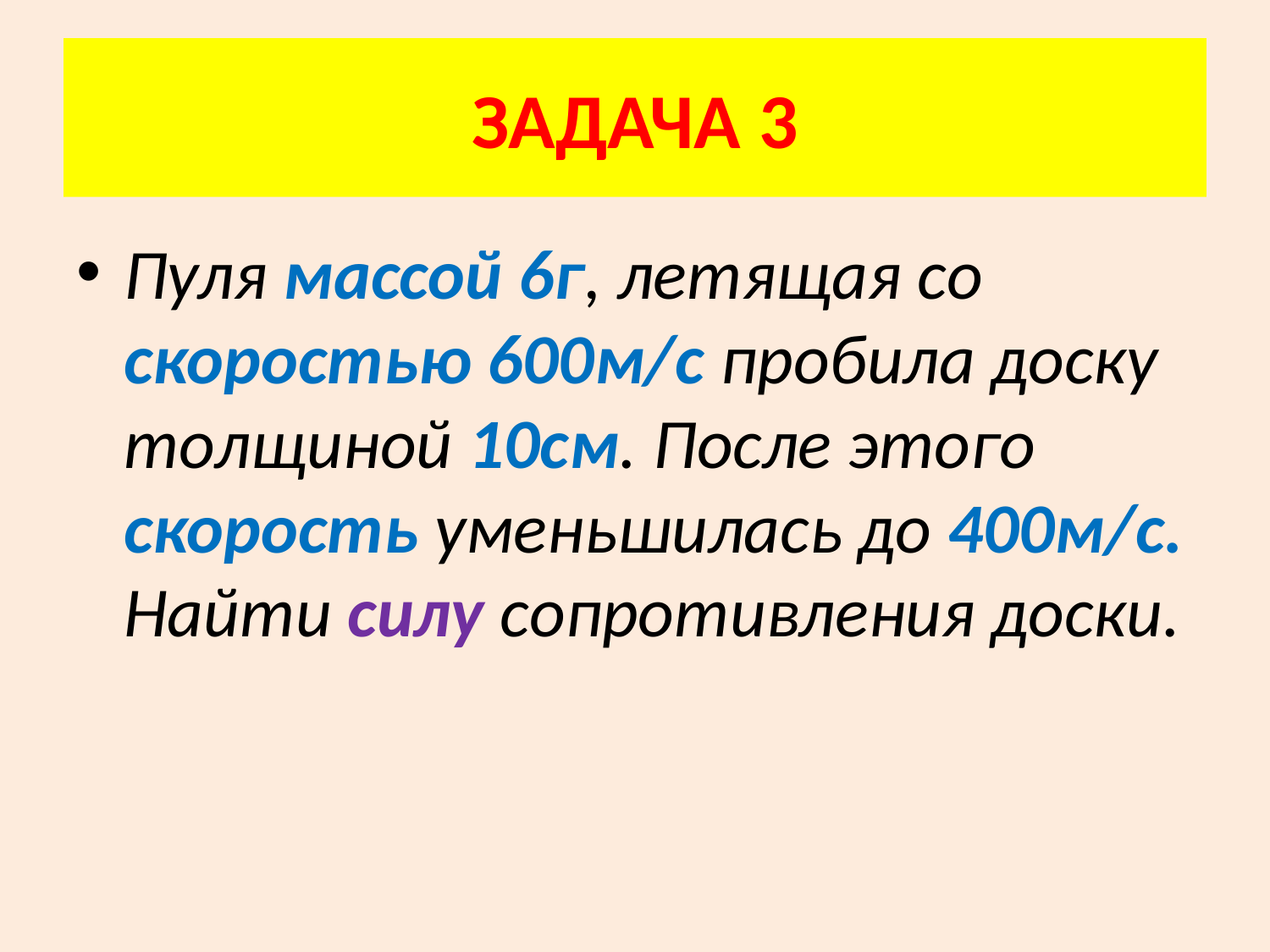

# ЗАДАЧА 3
Пуля массой 6г, летящая со скоростью 600м/с пробила доску толщиной 10см. После этого скорость уменьшилась до 400м/с. Найти силу сопротивления доски.